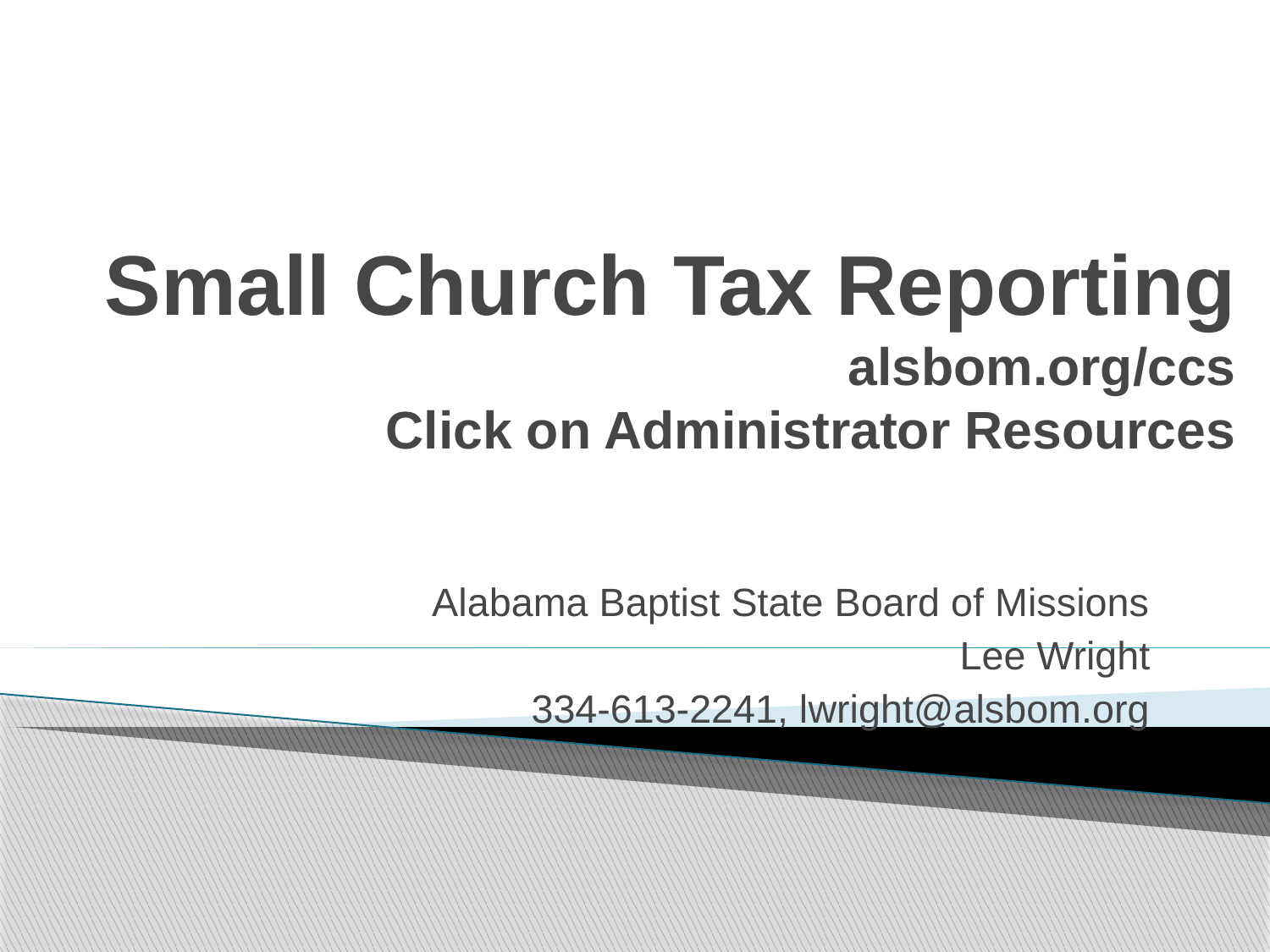

# Small Church Tax Reporting alsbom.org/ccs Click on Administrator Resources
Alabama Baptist State Board of Missions
Lee Wright
334-613-2241, lwright@alsbom.org